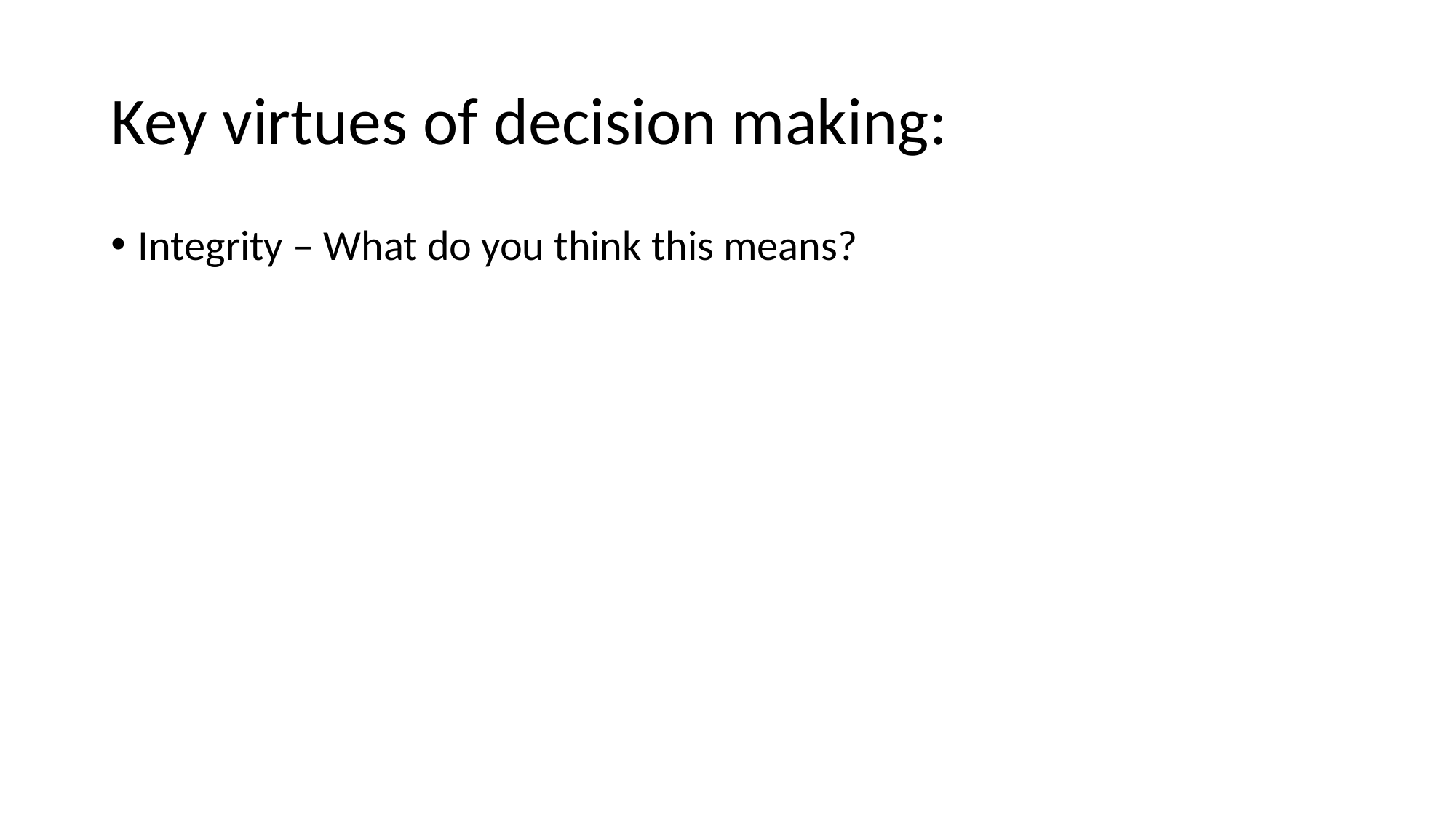

# Key virtues of decision making:
Integrity – What do you think this means?